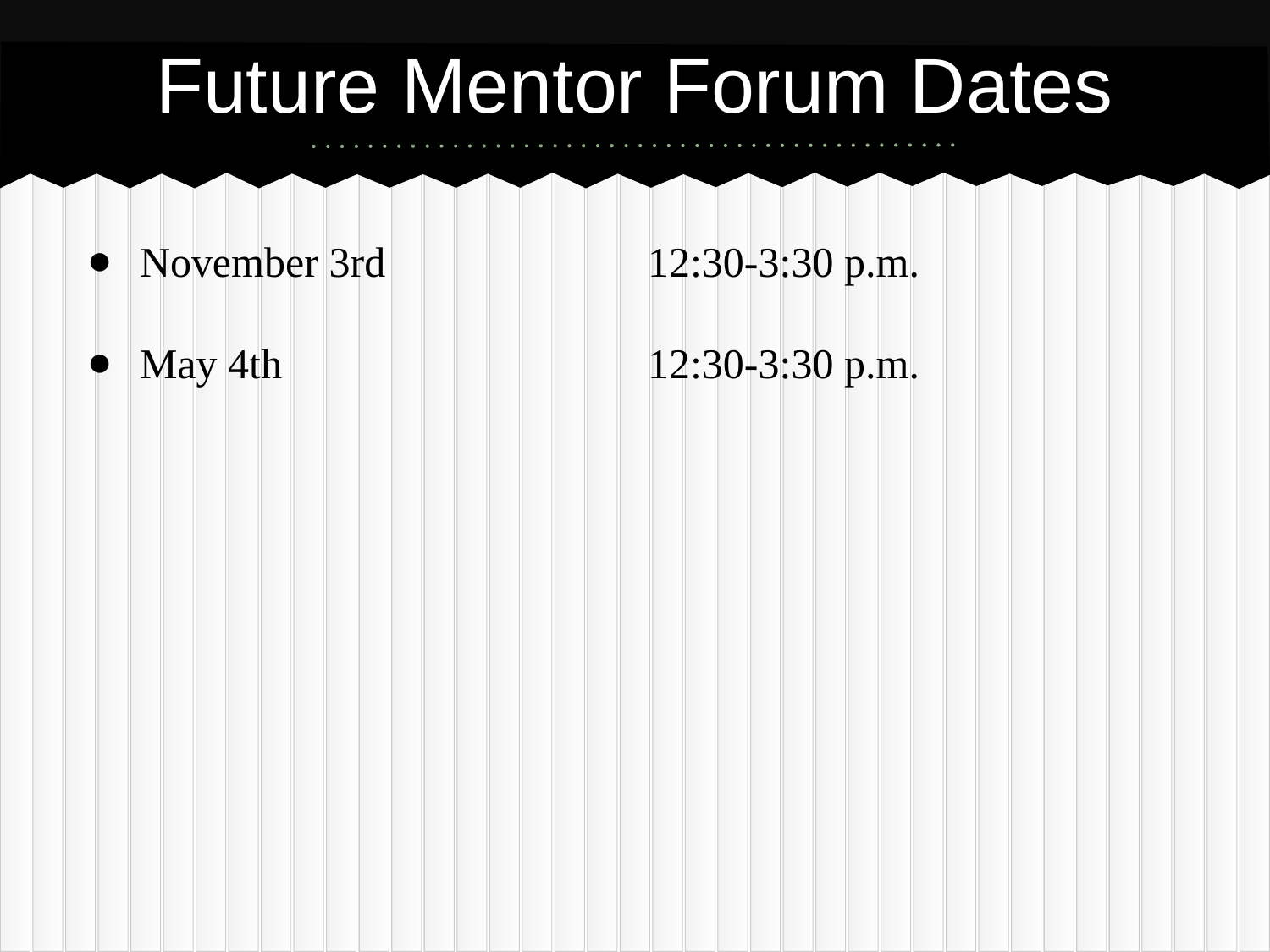

# Future Mentor Forum Dates
November 3rd 		12:30-3:30 p.m.

May 4th 			12:30-3:30 p.m.